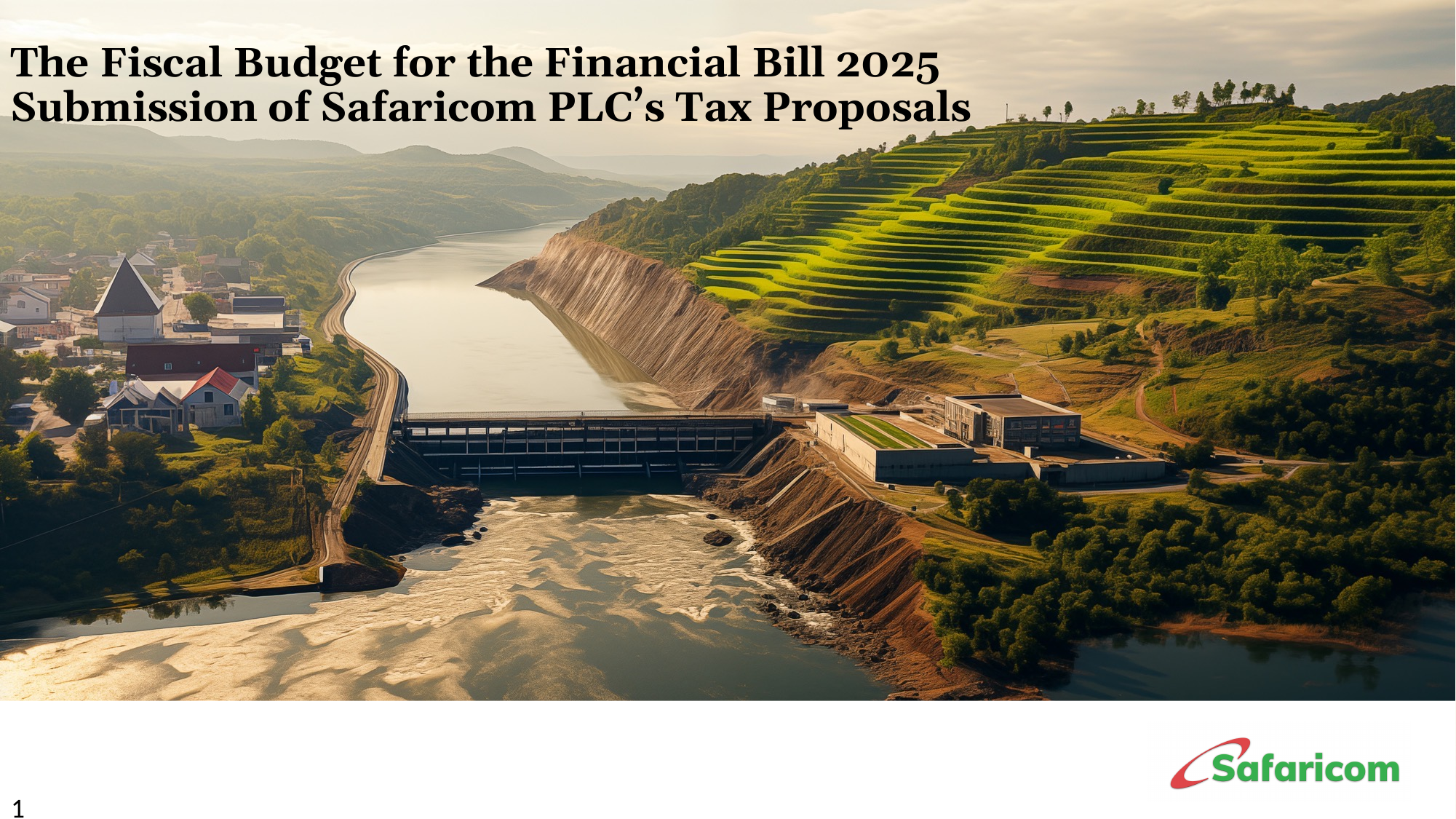

# The Fiscal Budget for the Financial Bill 2025                 Submission of Safaricom PLC’s Tax Proposals
1